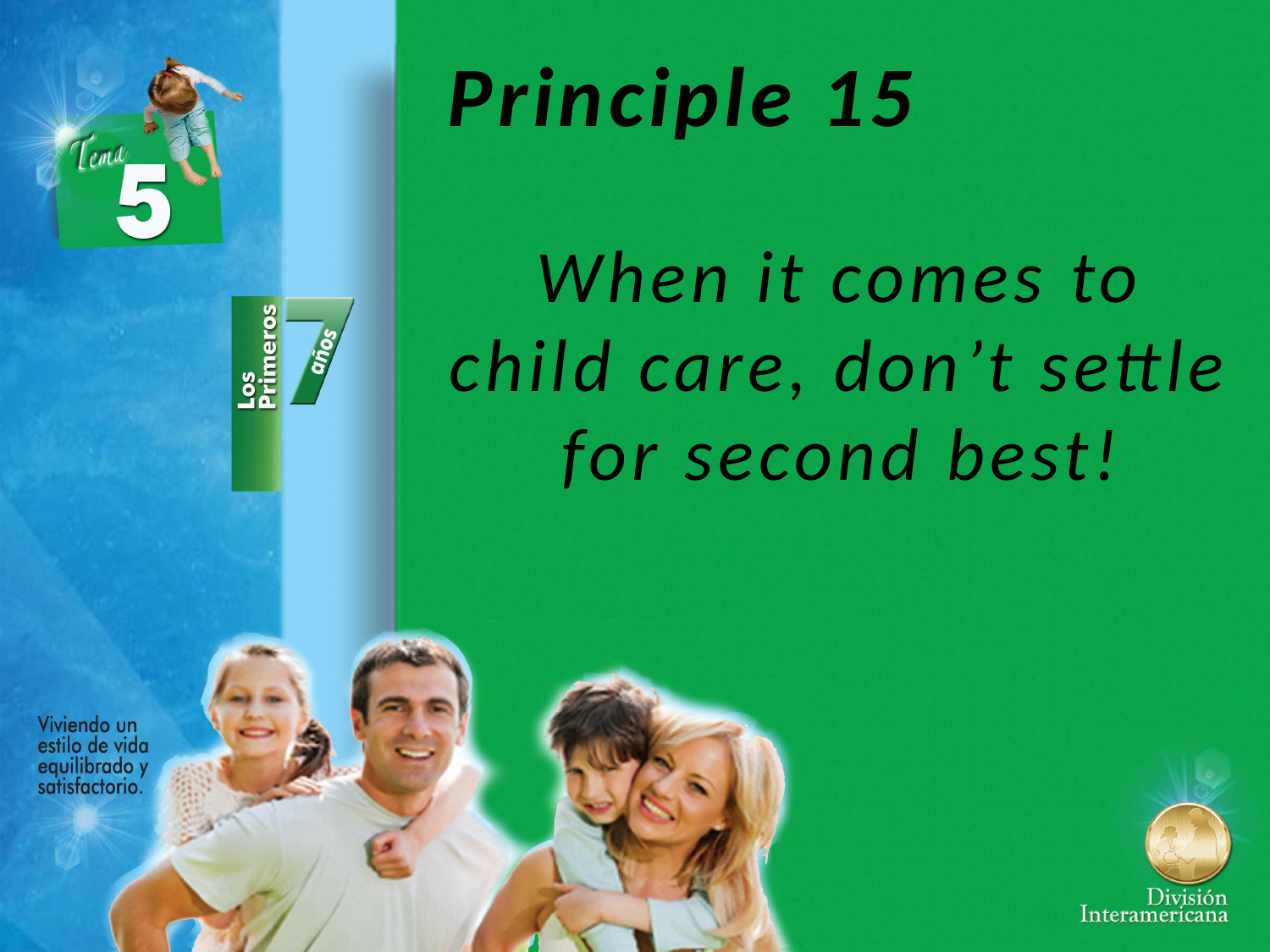

Principle 15

When it comes to child care, don’t settle for second best!